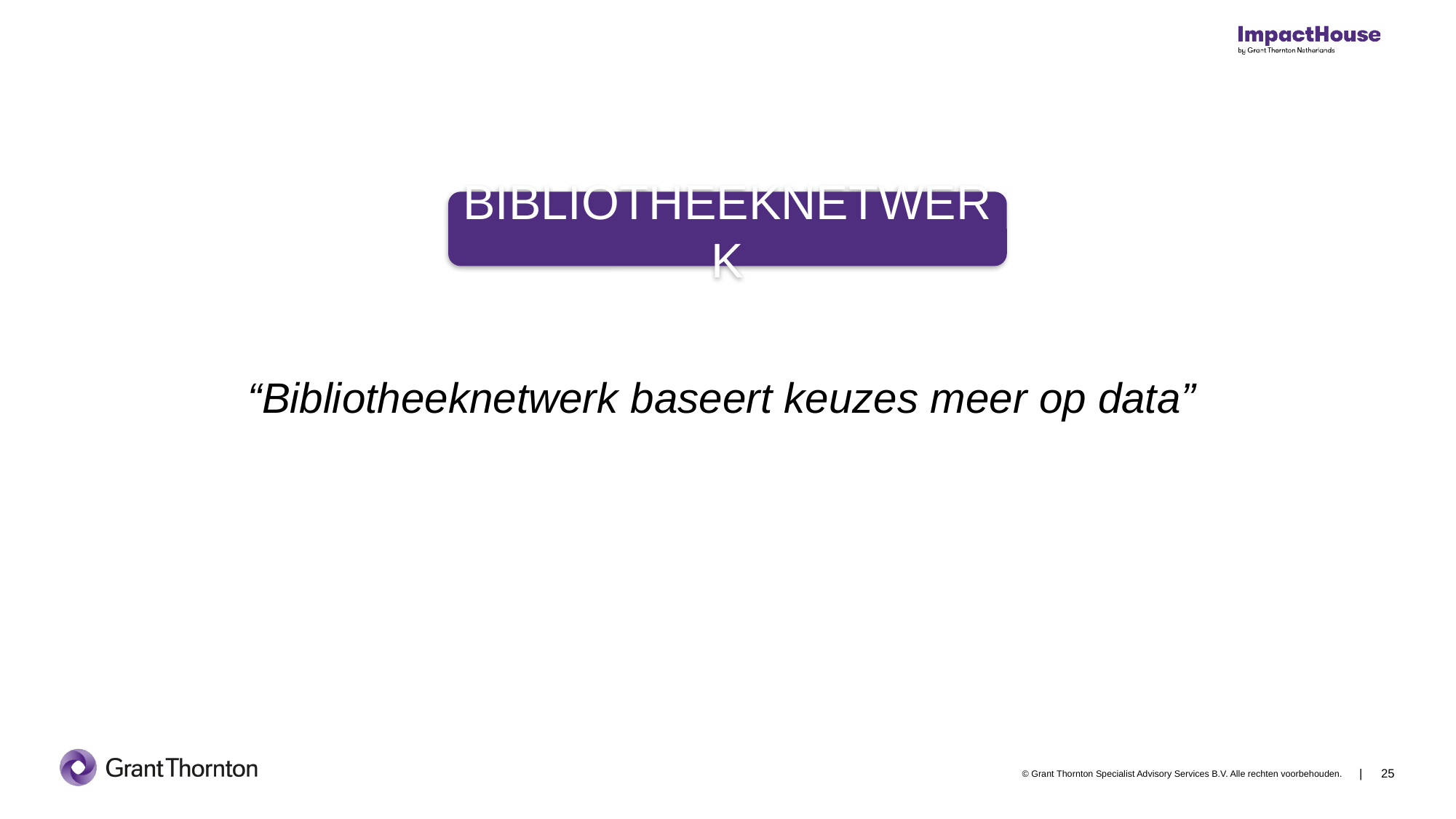

BIBLIOTHEEKNETWERK
“Bibliotheeknetwerk baseert keuzes meer op data”
25
25